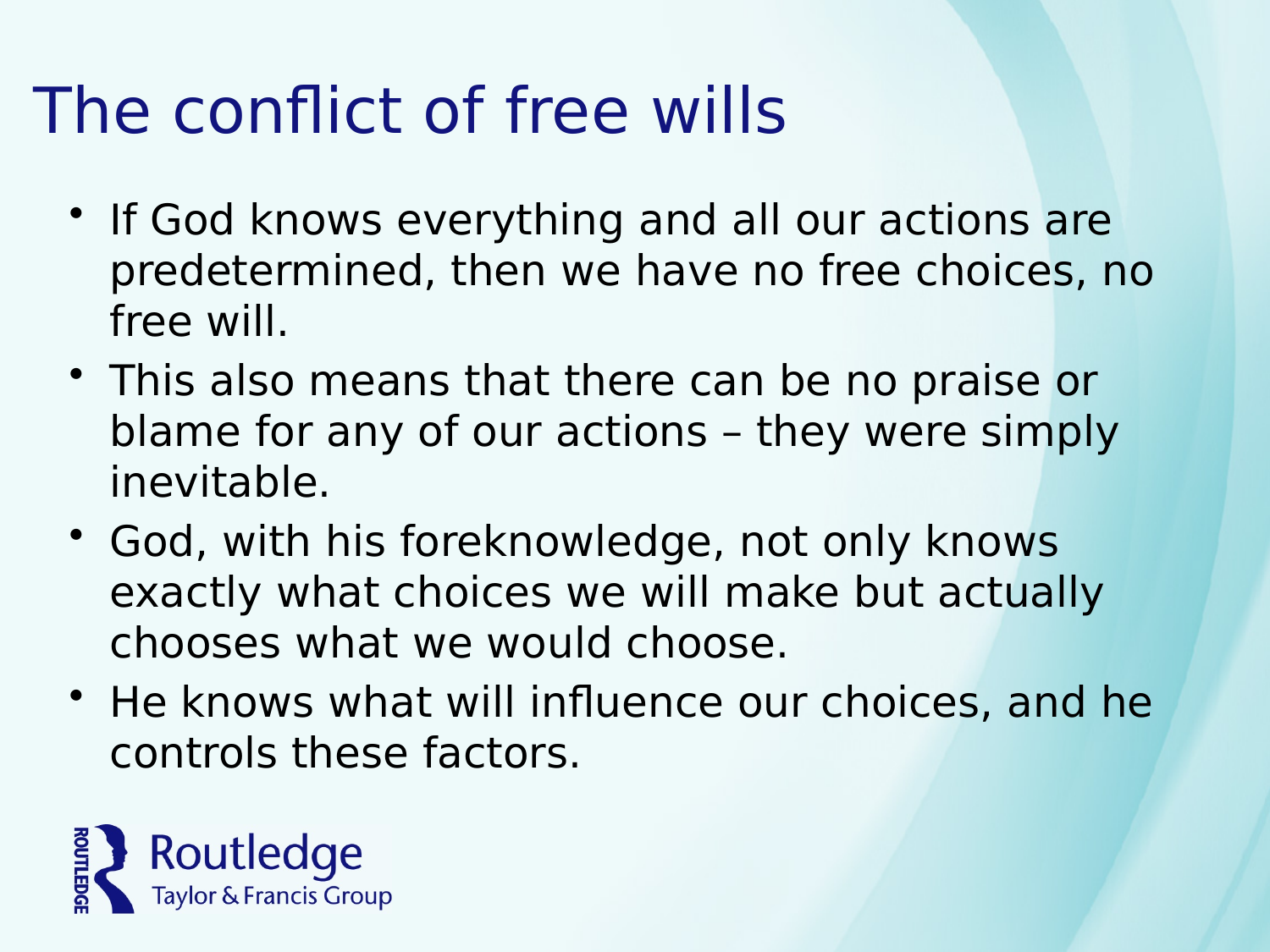

# The conflict of free wills
If God knows everything and all our actions are predetermined, then we have no free choices, no free will.
This also means that there can be no praise or blame for any of our actions – they were simply inevitable.
God, with his foreknowledge, not only knows exactly what choices we will make but actually chooses what we would choose.
He knows what will influence our choices, and he controls these factors.